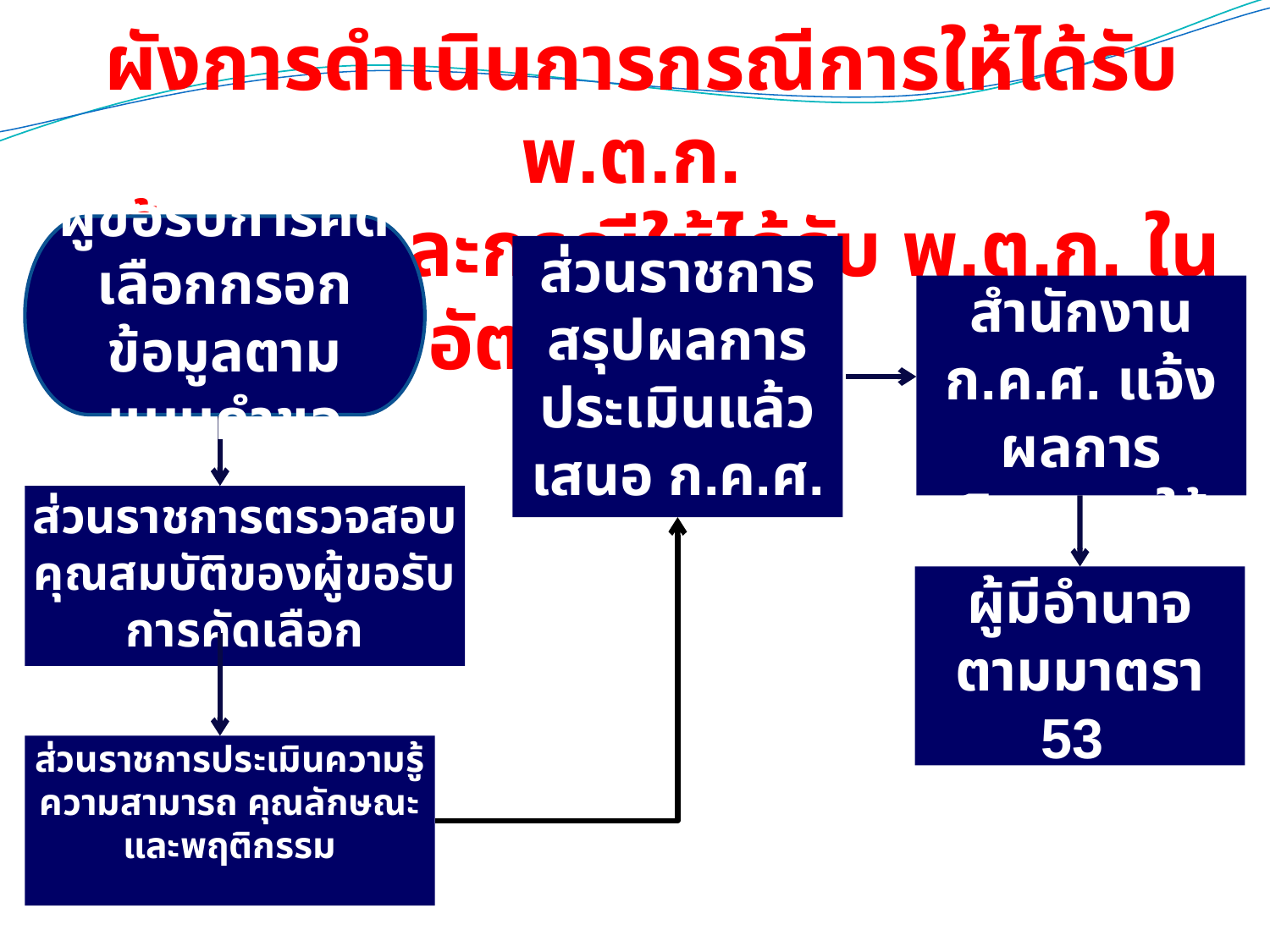

ผังการดำเนินการกรณีการให้ได้รับ พ.ต.ก.
ครั้งแรก และกรณีให้ได้รับ พ.ต.ก. ในอัตราที่สูงขึ้น
ผู้ขอรับการคัดเลือกกรอกข้อมูลตามแบบคำขอ
ส่วนราชการ
สรุปผลการประเมินแล้วเสนอ ก.ค.ศ. พิจารณาอนุมัติ
สำนักงาน ก.ค.ศ. แจ้งผลการพิจารณาให้ส่วนราชการทราบ
ส่วนราชการตรวจสอบคุณสมบัติของผู้ขอรับ
การคัดเลือก
ผู้มีอำนาจตามมาตรา 53
ออกคำสั่ง
ส่วนราชการประเมินความรู้ ความสามารถ คุณลักษณะ และพฤติกรรม